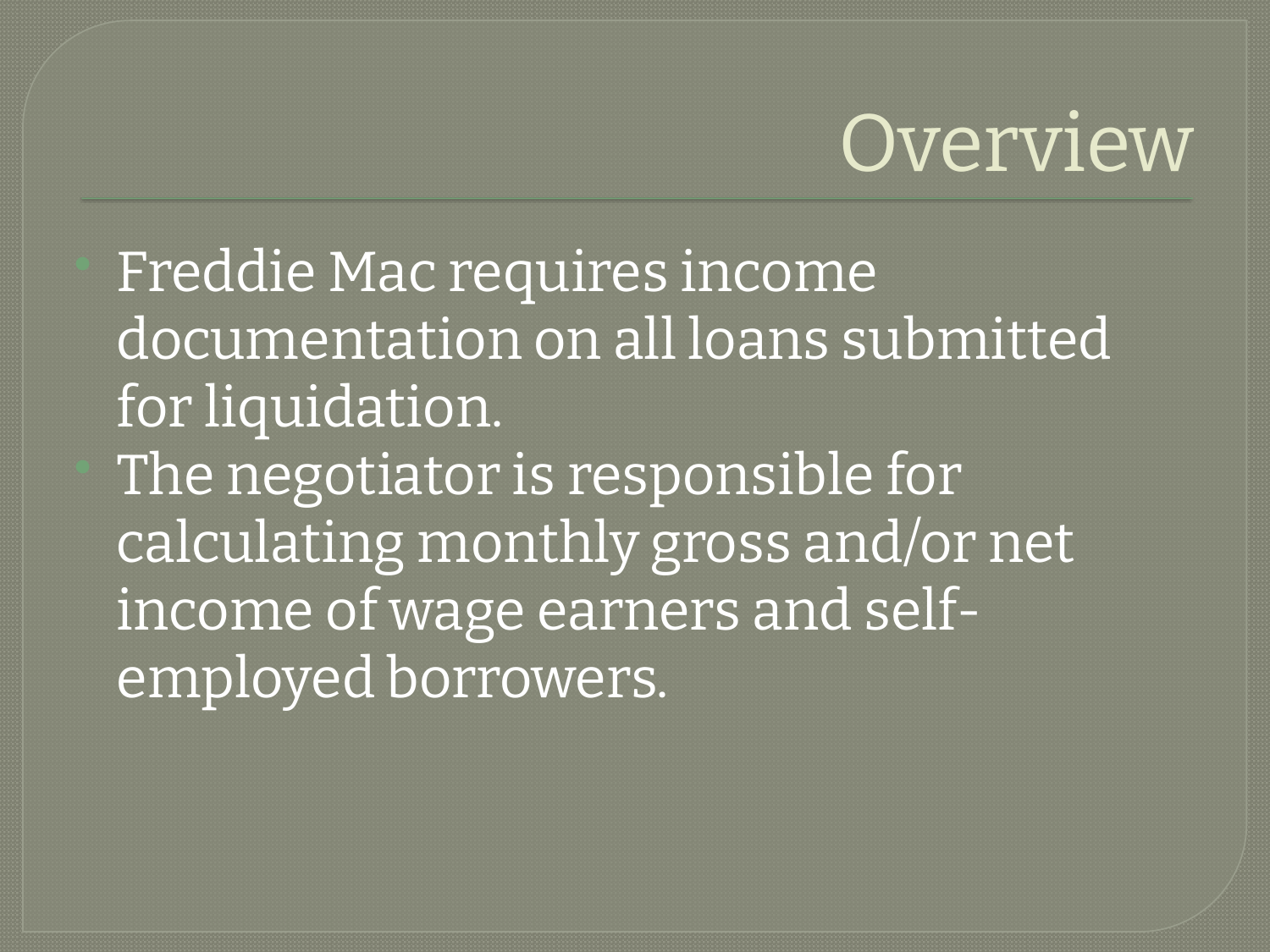

# Overview
Freddie Mac requires income documentation on all loans submitted for liquidation.
The negotiator is responsible for calculating monthly gross and/or net income of wage earners and self-employed borrowers.